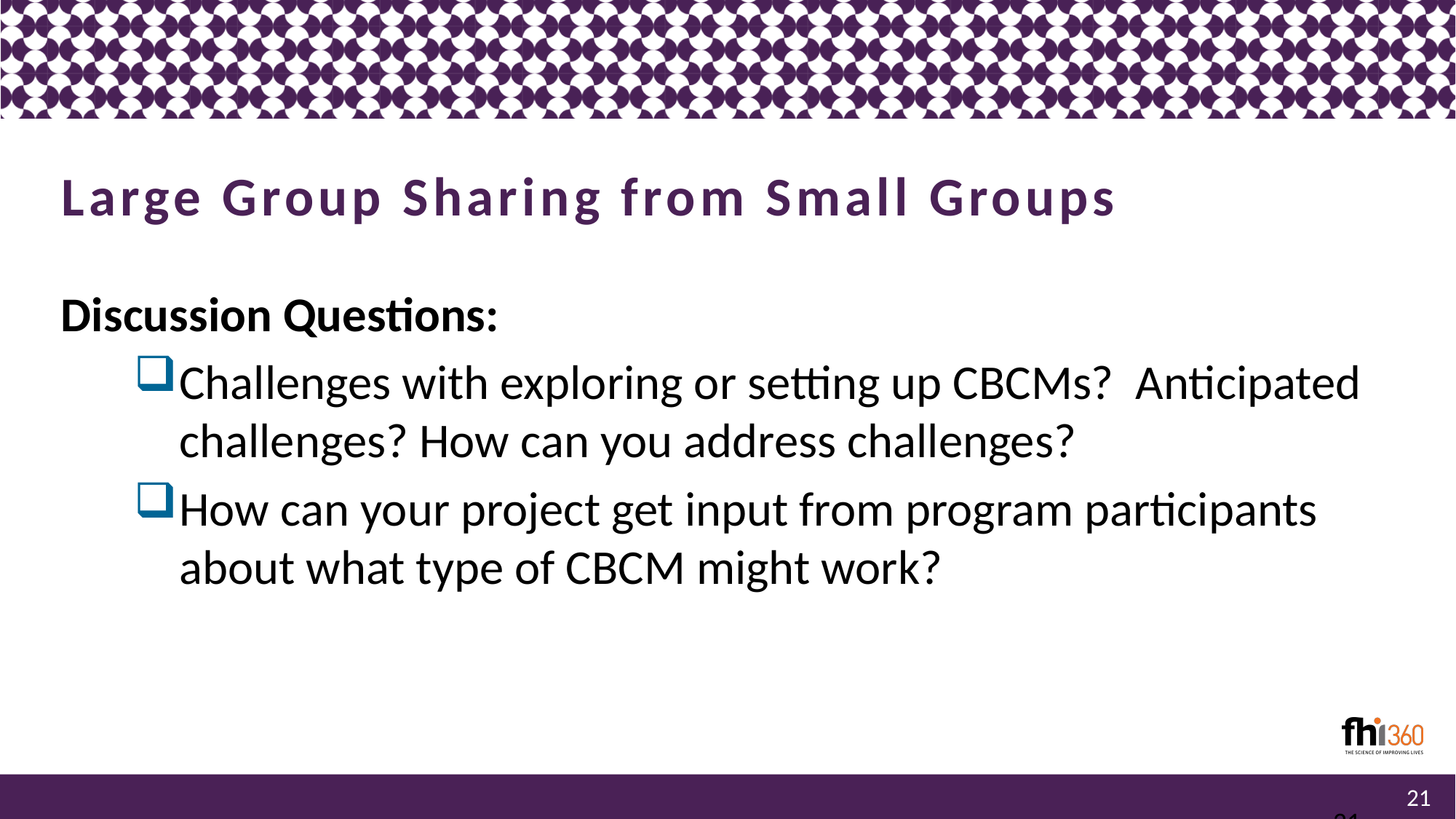

# Large Group Sharing from Small Groups
Discussion Questions:
Challenges with exploring or setting up CBCMs?  Anticipated challenges? How can you address challenges?
How can your project get input from program participants about what type of CBCM might work?
21